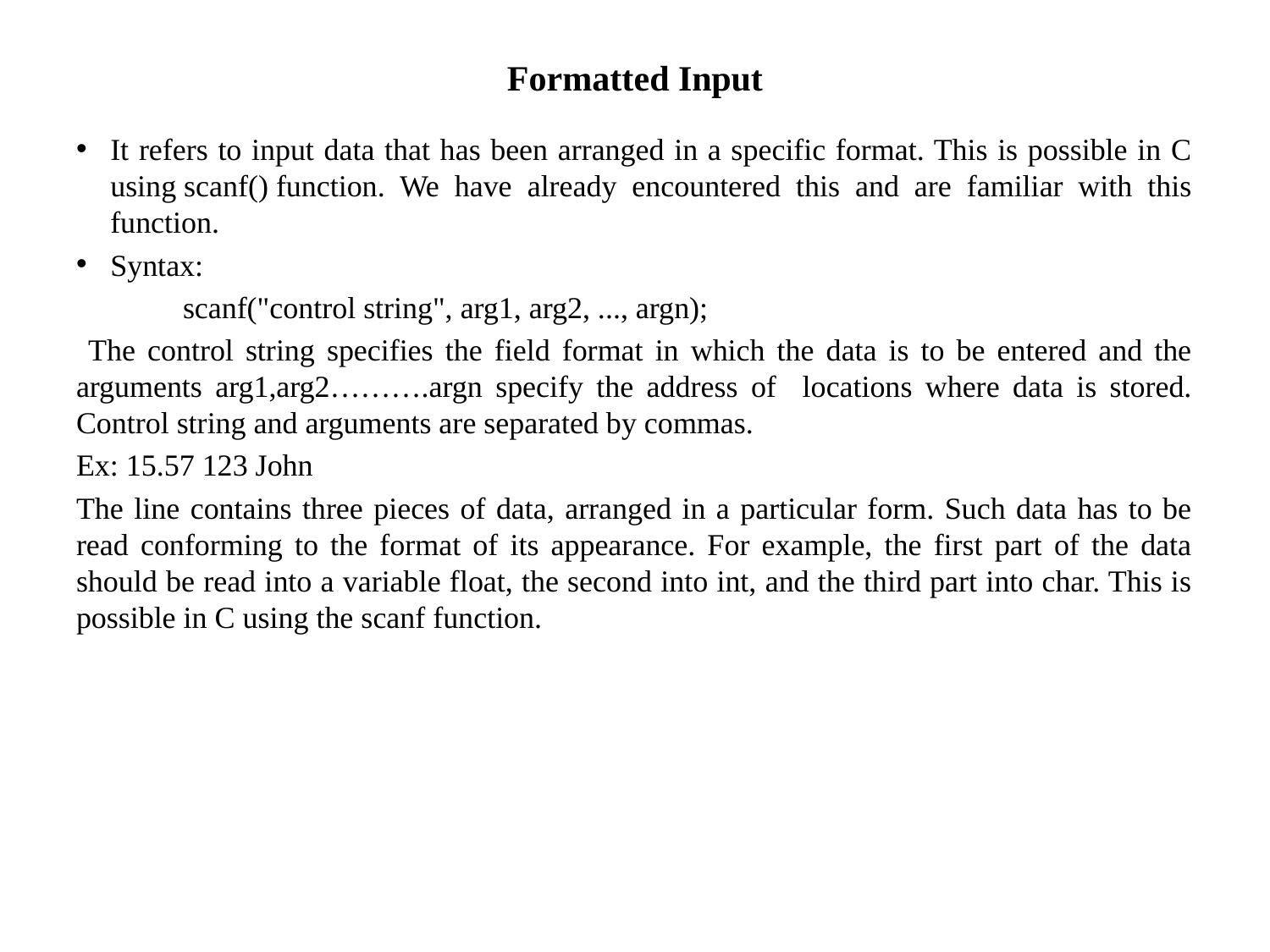

Formatted Input

It refers to input data that has been arranged in a specific format. This is possible in C using scanf() function. We have already encountered this and are familiar with this function.
Syntax:
              scanf("control string", arg1, arg2, ..., argn);
 The control string specifies the field format in which the data is to be entered and the arguments arg1,arg2……….argn specify the address of  locations where data is stored. Control string and arguments are separated by commas.
Ex: 15.57 123 John
The line contains three pieces of data, arranged in a particular form. Such data has to be read conforming to the format of its appearance. For example, the first part of the data should be read into a variable float, the second into int, and the third part into char. This is possible in C using the scanf function.